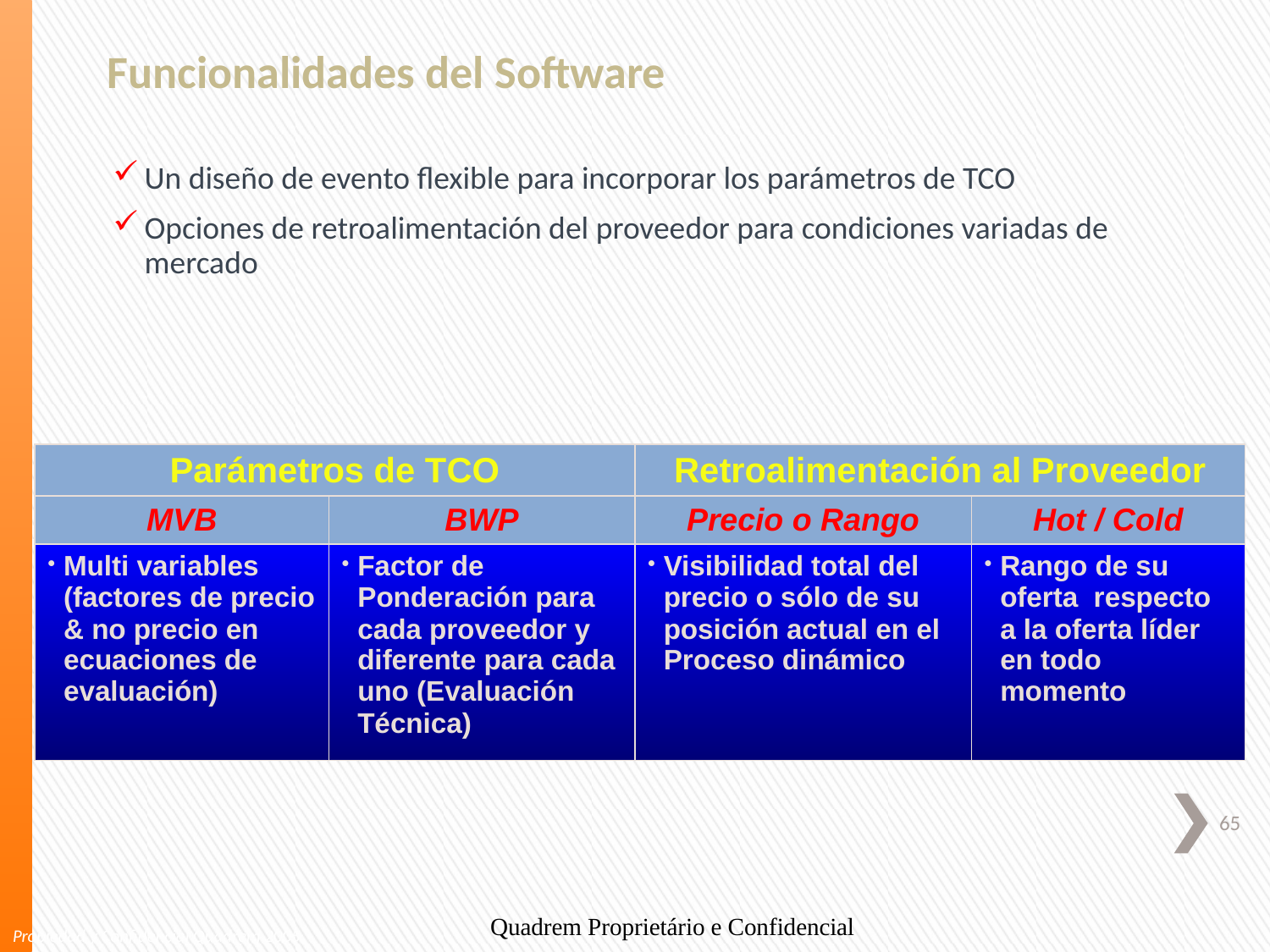

Funcionalidades del Software
Un diseño de evento flexible para incorporar los parámetros de TCO
Opciones de retroalimentación del proveedor para condiciones variadas de mercado
| Parámetros de TCO |  | Retroalimentación al Proveedor |  |
| --- | --- | --- | --- |
| MVB | BWP | Precio o Rango | Hot / Cold |
| Multi variables (factores de precio & no precio en ecuaciones de evaluación) | Factor de Ponderación para cada proveedor y diferente para cada uno (Evaluación Técnica) | Visibilidad total del precio o sólo de su posición actual en el Proceso dinámico | Rango de su oferta respecto a la oferta líder en todo momento |
Quadrem Proprietário e Confidencial
65
Propiedad y Confidencial Quadrem 2005